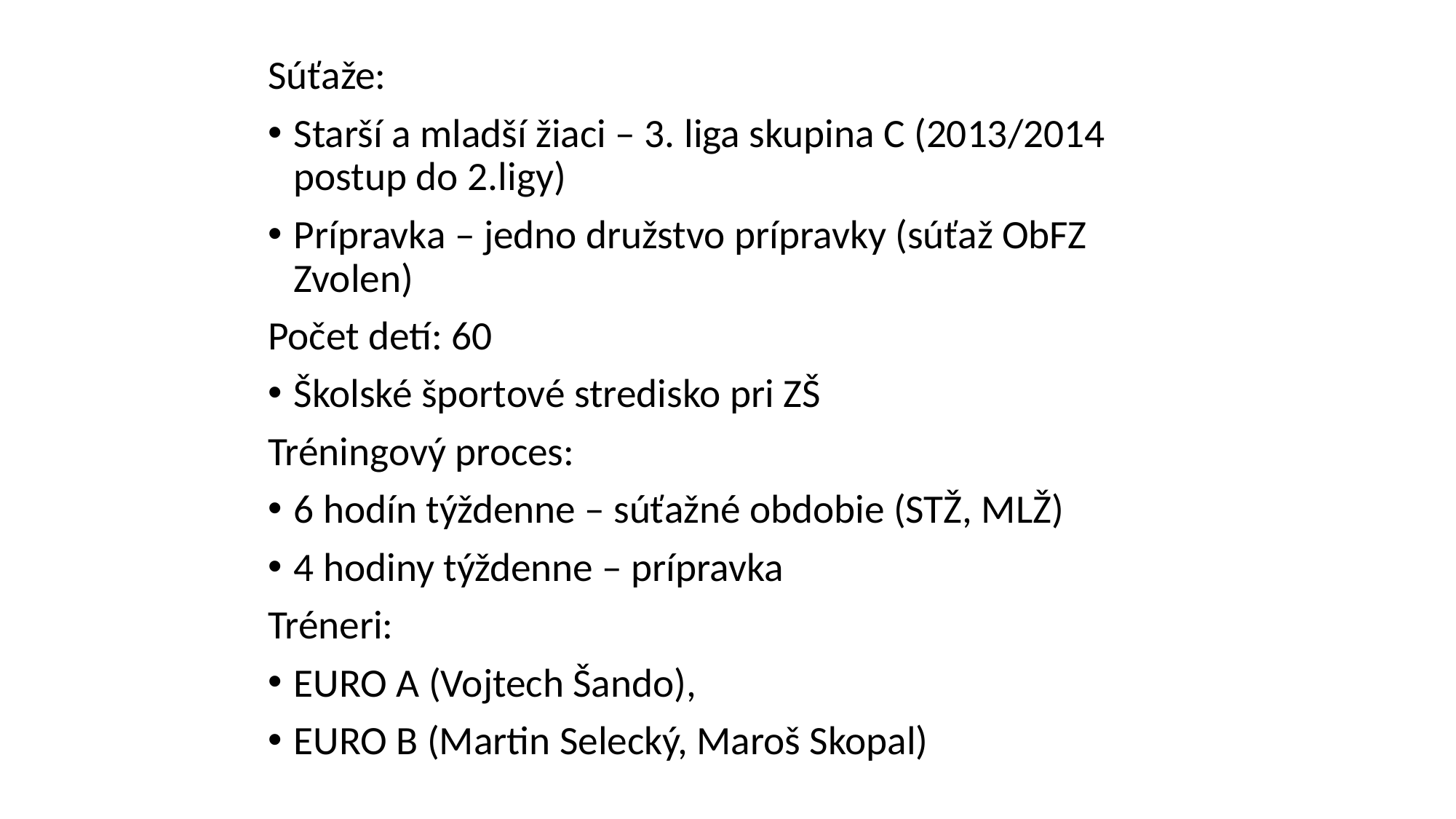

Súťaže:
Starší a mladší žiaci – 3. liga skupina C (2013/2014 postup do 2.ligy)
Prípravka – jedno družstvo prípravky (súťaž ObFZ Zvolen)
Počet detí: 60
Školské športové stredisko pri ZŠ
Tréningový proces:
6 hodín týždenne – súťažné obdobie (STŽ, MLŽ)
4 hodiny týždenne – prípravka
Tréneri:
EURO A (Vojtech Šando),
EURO B (Martin Selecký, Maroš Skopal)